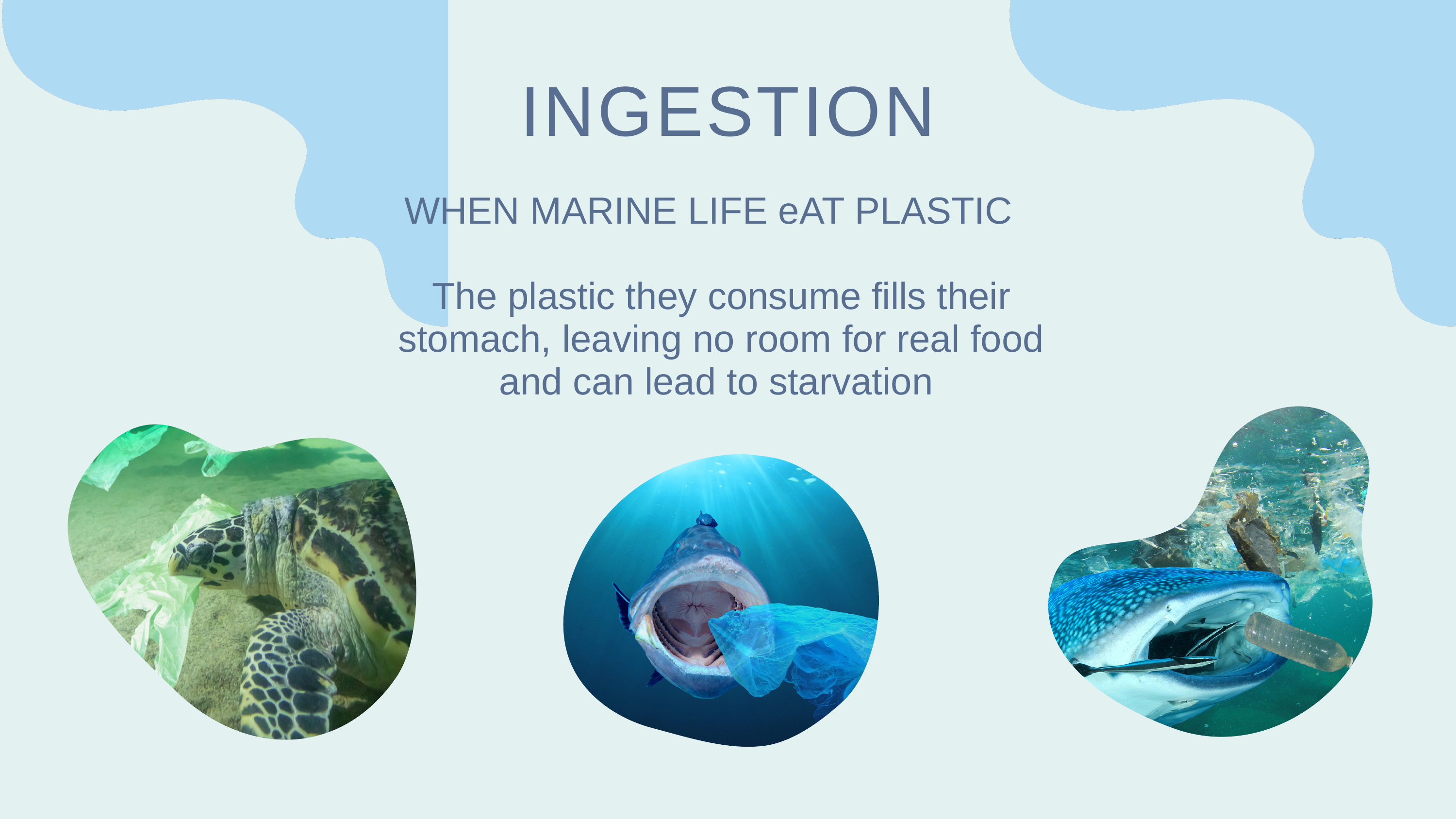

INGESTION
WHEN MARINE LIFE eAT PLASTIC
The plastic they consume fills their stomach, leaving no room for real food and can lead to starvation